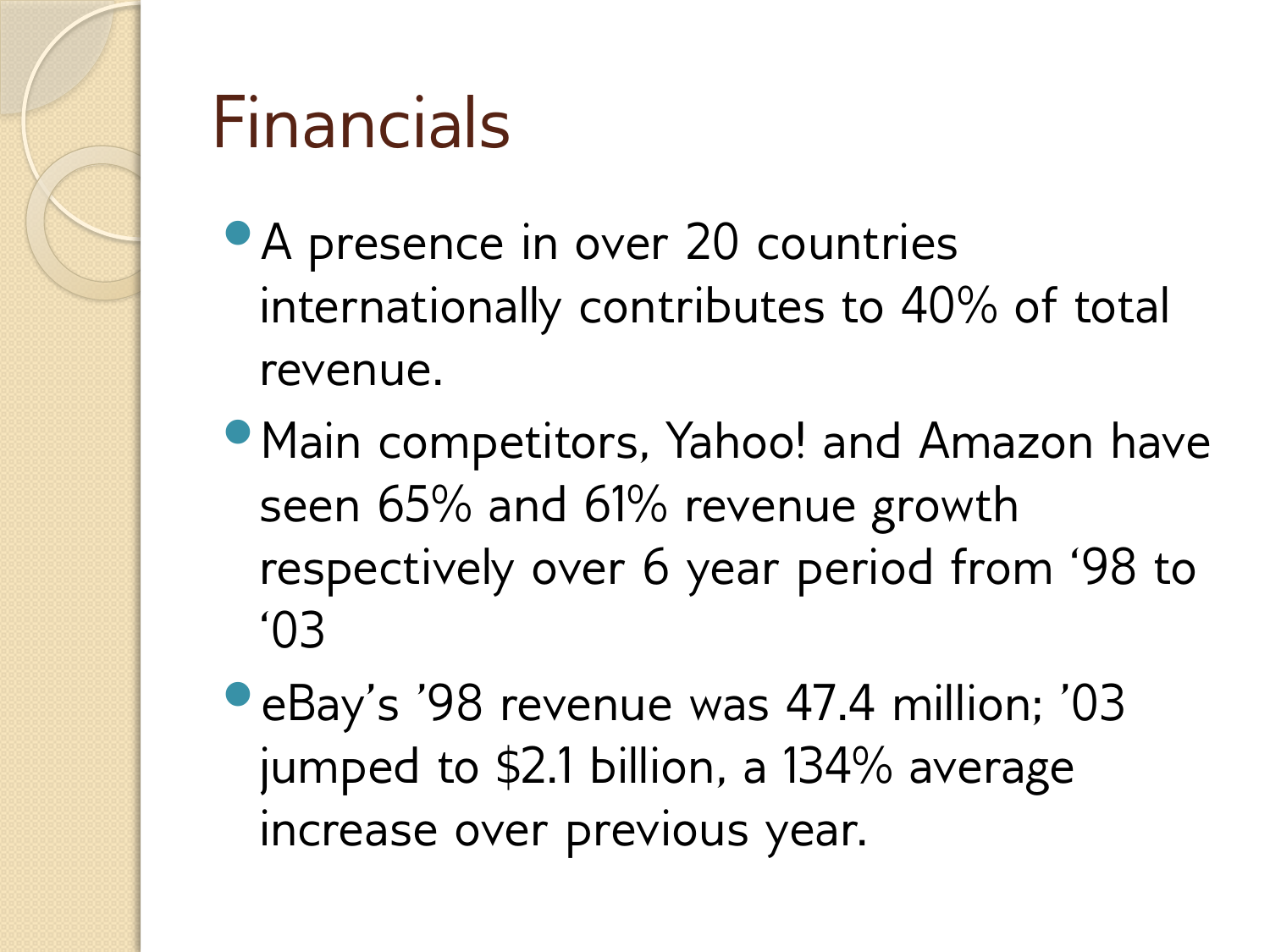

# Financials
A presence in over 20 countries internationally contributes to 40% of total revenue.
Main competitors, Yahoo! and Amazon have seen 65% and 61% revenue growth respectively over 6 year period from ‘98 to ‘03
eBay’s ’98 revenue was 47.4 million; ’03 jumped to $2.1 billion, a 134% average increase over previous year.